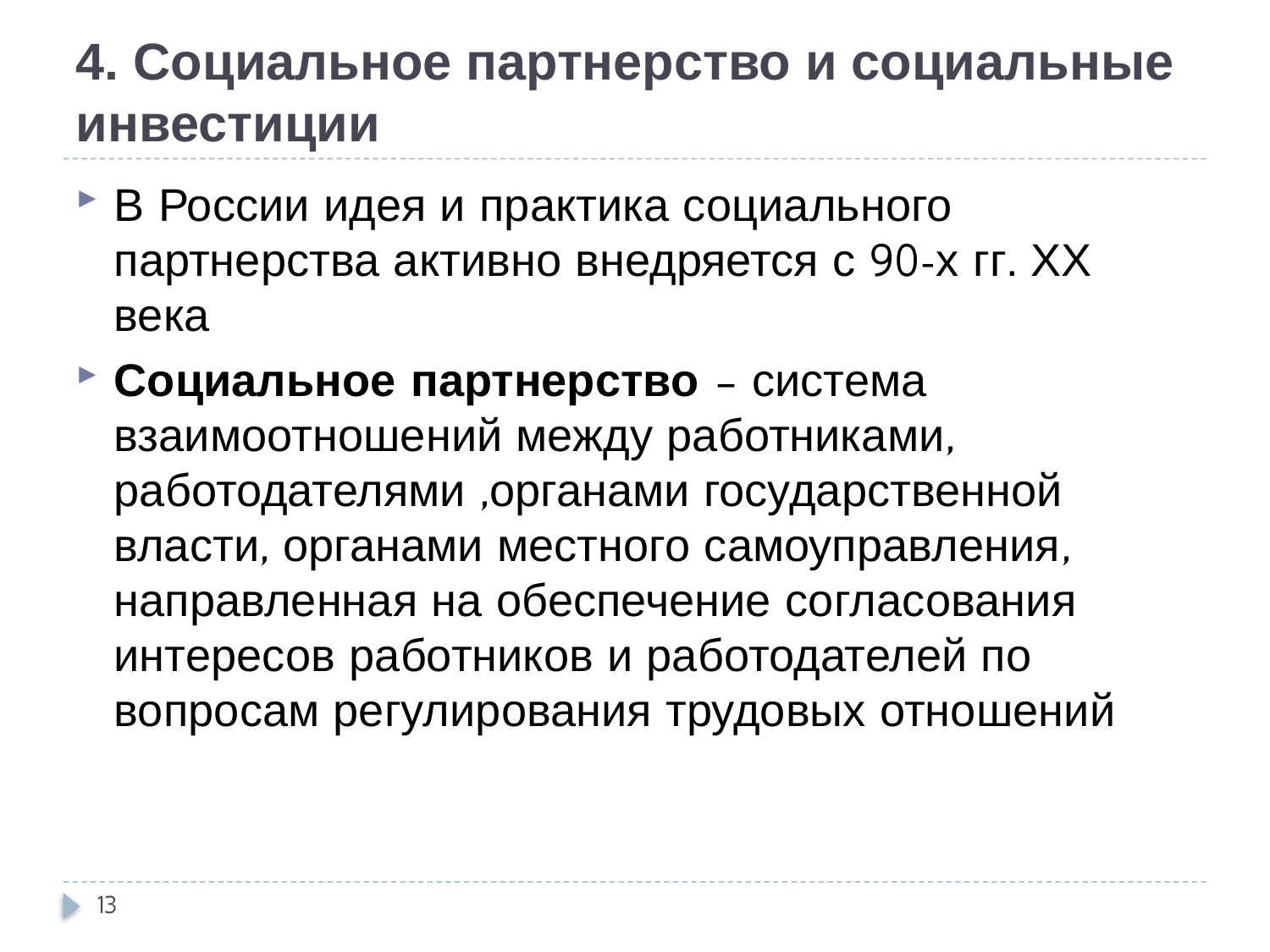

# 4. Социальное партнерство и социальные инвестиции
В России идея и практика социального партнерства активно внедряется с 90-х гг. ХХ века
Социальное партнерство – система  взаимоотношений между работниками, работодателями ,органами государственной власти, органами местного самоуправления, направленная на обеспечение согласования интересов работников и работодателей по вопросам регулирования трудовых отношений
13